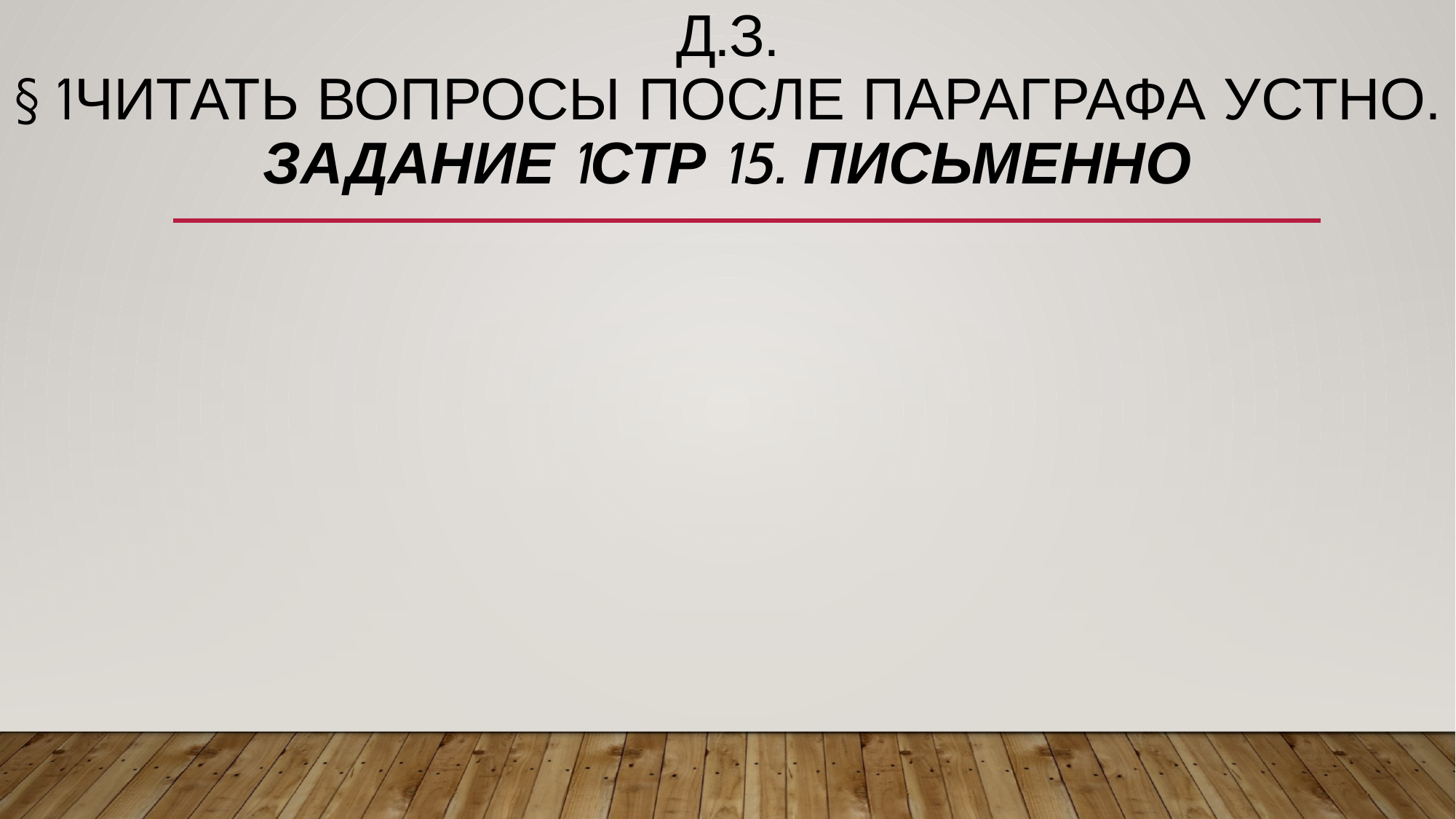

# Д.З. § 1читать вопросы после параграфа устно. задание 1стр 15. Письменно